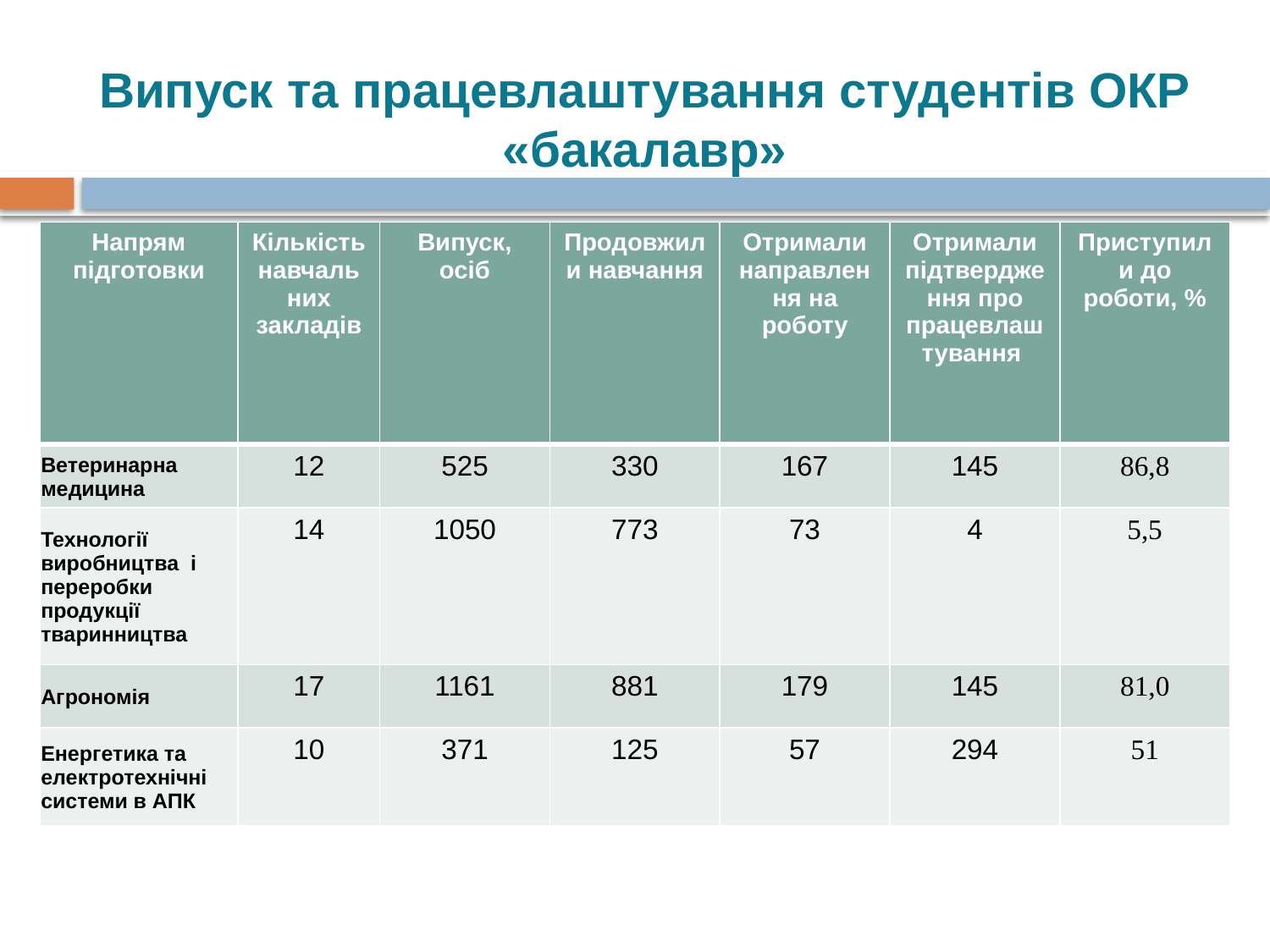

# Випуск та працевлаштування студентів ОКР «бакалавр»
| Напрям підготовки | Кількість навчальних закладів | Випуск, осіб | Продовжили навчання | Отримали направлення на роботу | Отримали підтвердження про працевлаштування | Приступили до роботи, % |
| --- | --- | --- | --- | --- | --- | --- |
| Ветеринарна медицина | 12 | 525 | 330 | 167 | 145 | 86,8 |
| Технології виробництва і переробки продукції тваринництва | 14 | 1050 | 773 | 73 | 4 | 5,5 |
| Агрономія | 17 | 1161 | 881 | 179 | 145 | 81,0 |
| Енергетика та електротехнічні системи в АПК | 10 | 371 | 125 | 57 | 294 | 51 |